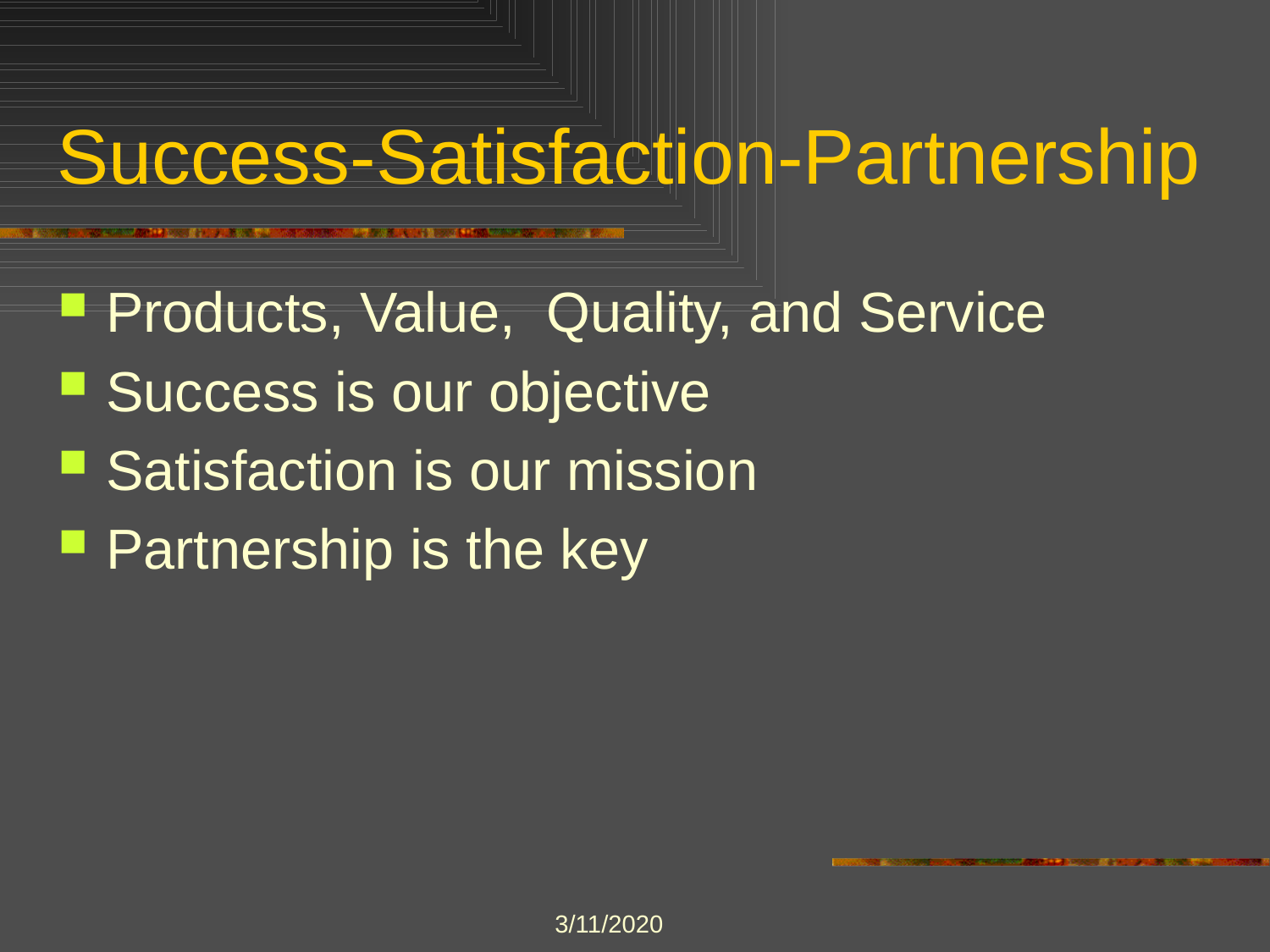

# Success-Satisfaction-Partnership
Products, Value,  Quality, and Service
Success is our objective
Satisfaction is our mission
Partnership is the key
3/11/2020